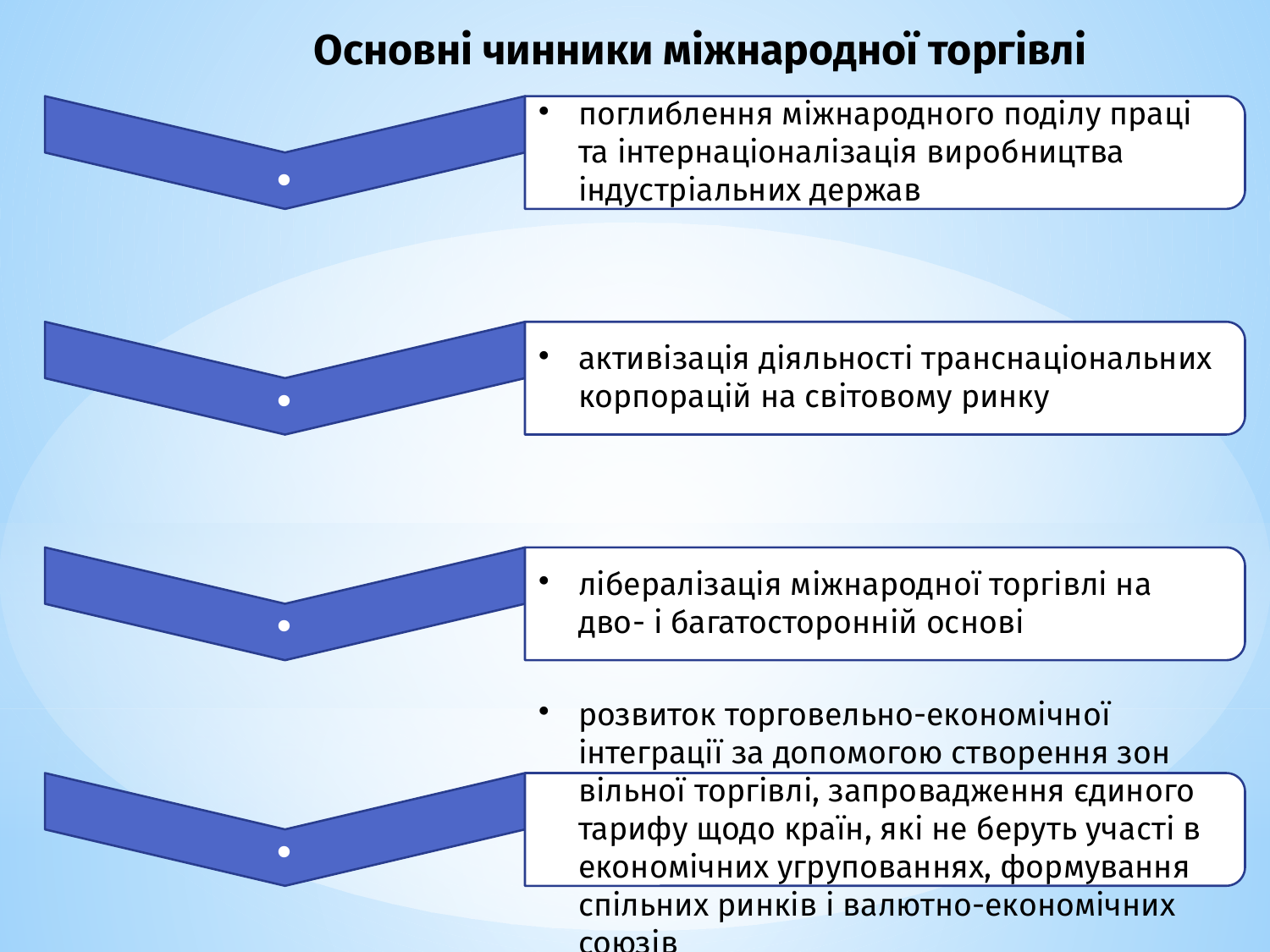

# Основні чинники міжнародної торгівлі
.
поглиблення міжнародного поділу праці та інтернаціоналізація виробництва індустріальних держав
.
активізація діяльності транснаціональних корпорацій на світовому ринку
.
лібералізація міжнародної торгівлі на дво- і багатосторонній основі
.